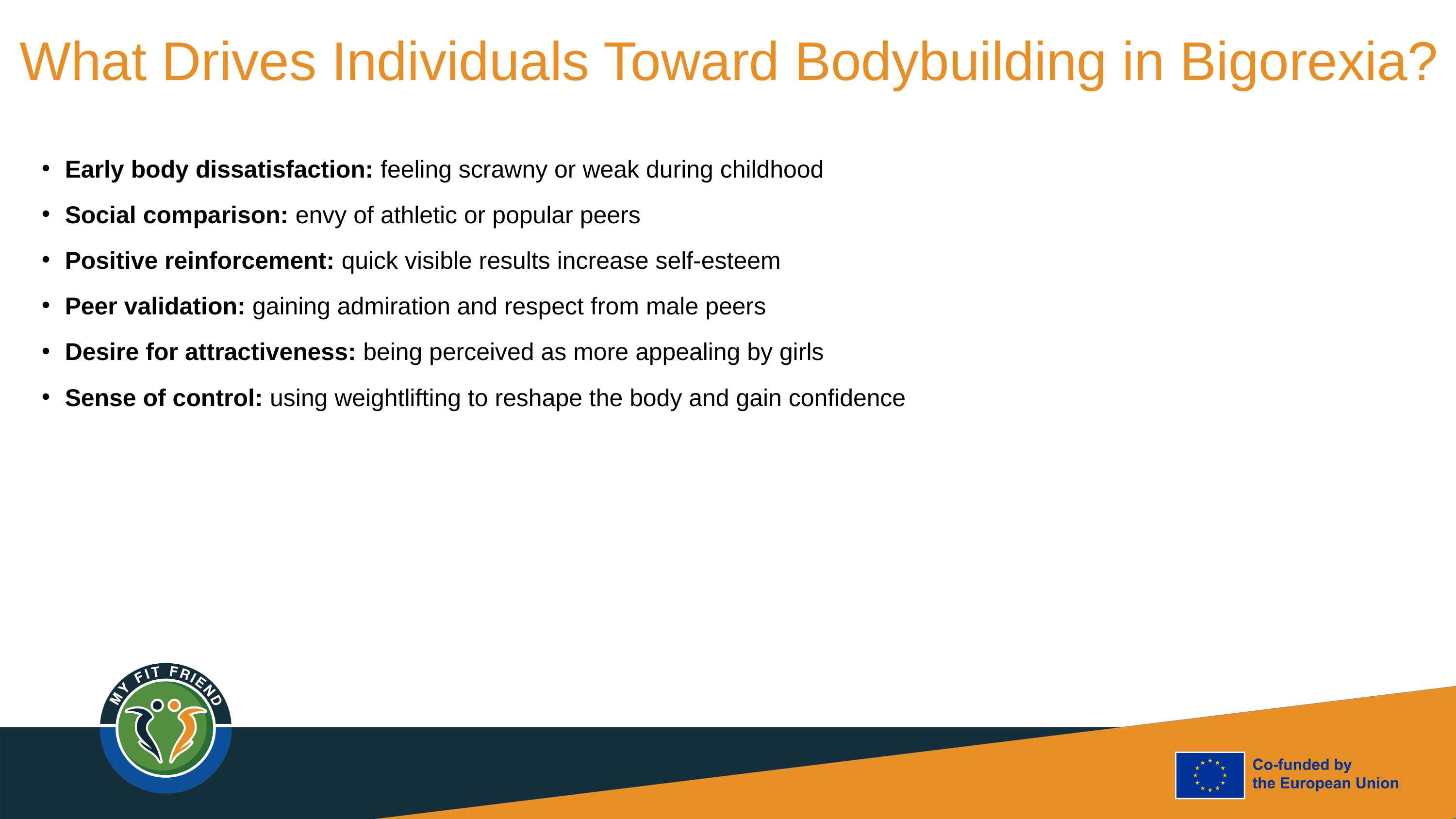

What Drives Individuals Toward Bodybuilding in Bigorexia?

Early body dissatisfaction: feeling scrawny or weak during childhood
Social comparison: envy of athletic or popular peers
Positive reinforcement: quick visible results increase self-esteem
Peer validation: gaining admiration and respect from male peers
Desire for attractiveness: being perceived as more appealing by girls
Sense of control: using weightlifting to reshape the body and gain confidence